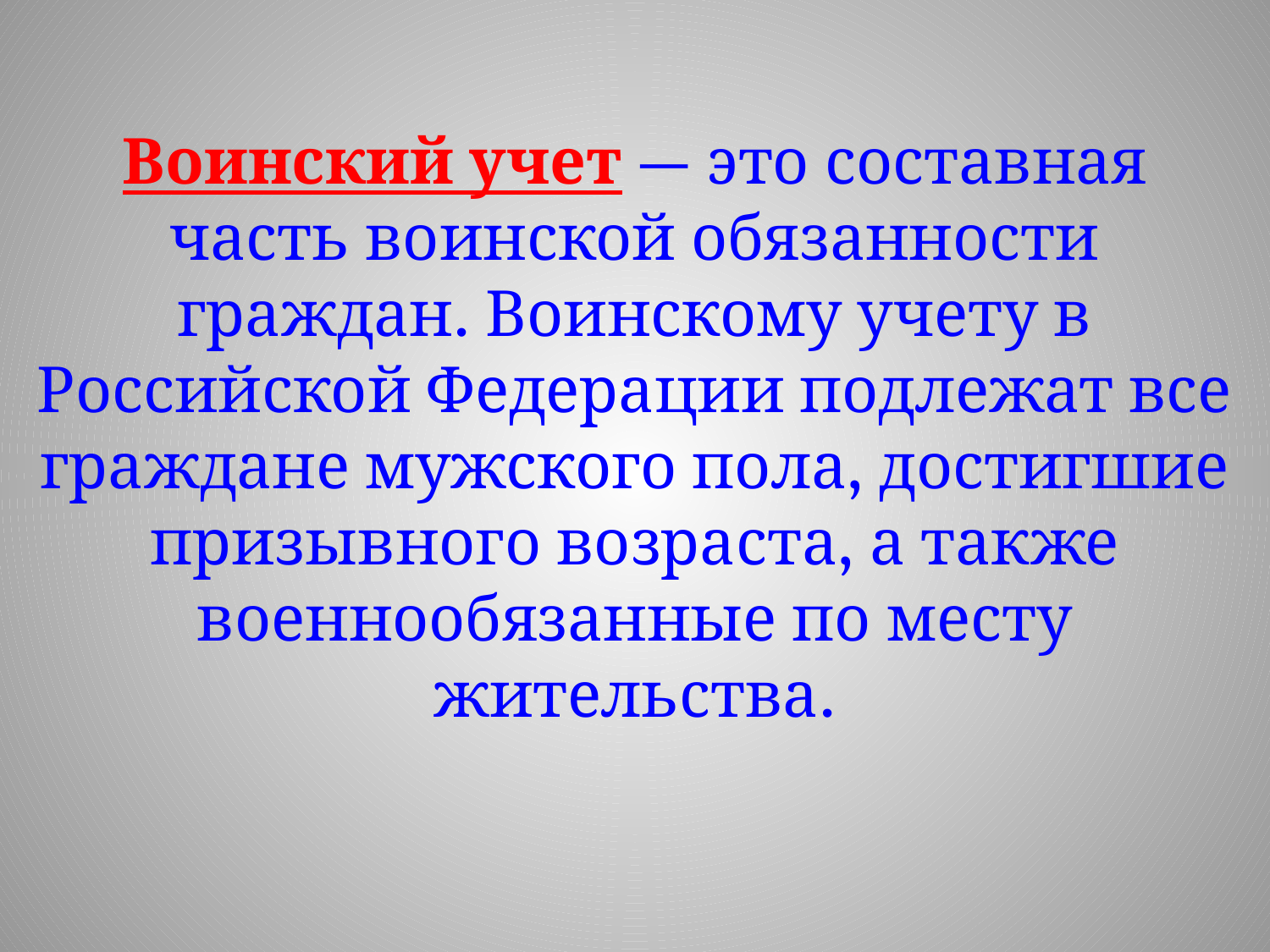

# Воинский учет — это составная часть воинской обязанности граждан. Воинскому учету в Российской Федерации подлежат все граждане мужского пола, достигшие призывного возраста, а также военнообязанные по месту жительства.